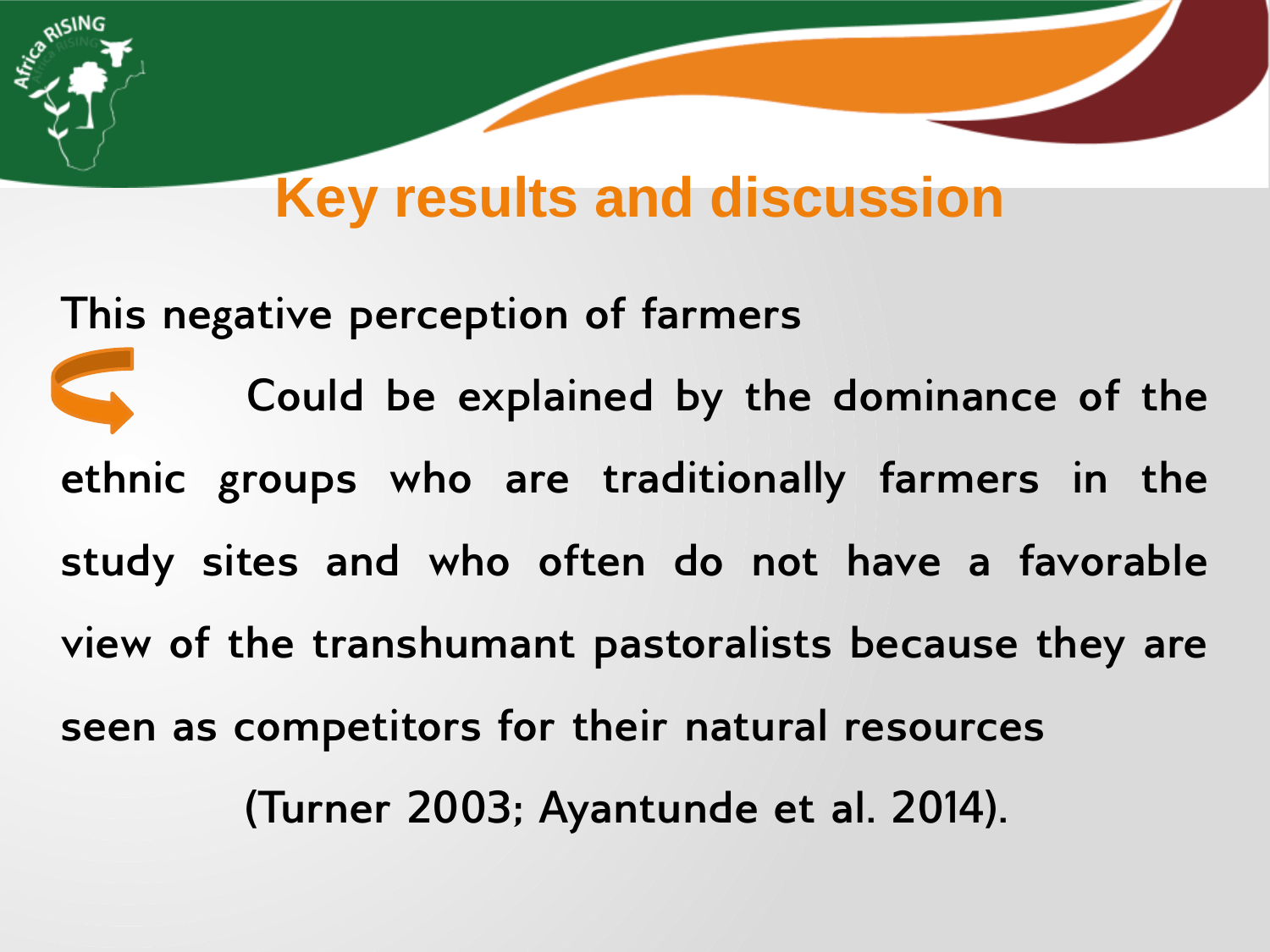

Key results and discussion

This negative perception of farmers
         Could be explained by the dominance of the ethnic groups who are traditionally farmers in the study sites and who often do not have a favorable view of the transhumant pastoralists because they are seen as competitors for their natural resources
(Turner 2003; Ayantunde et al. 2014).